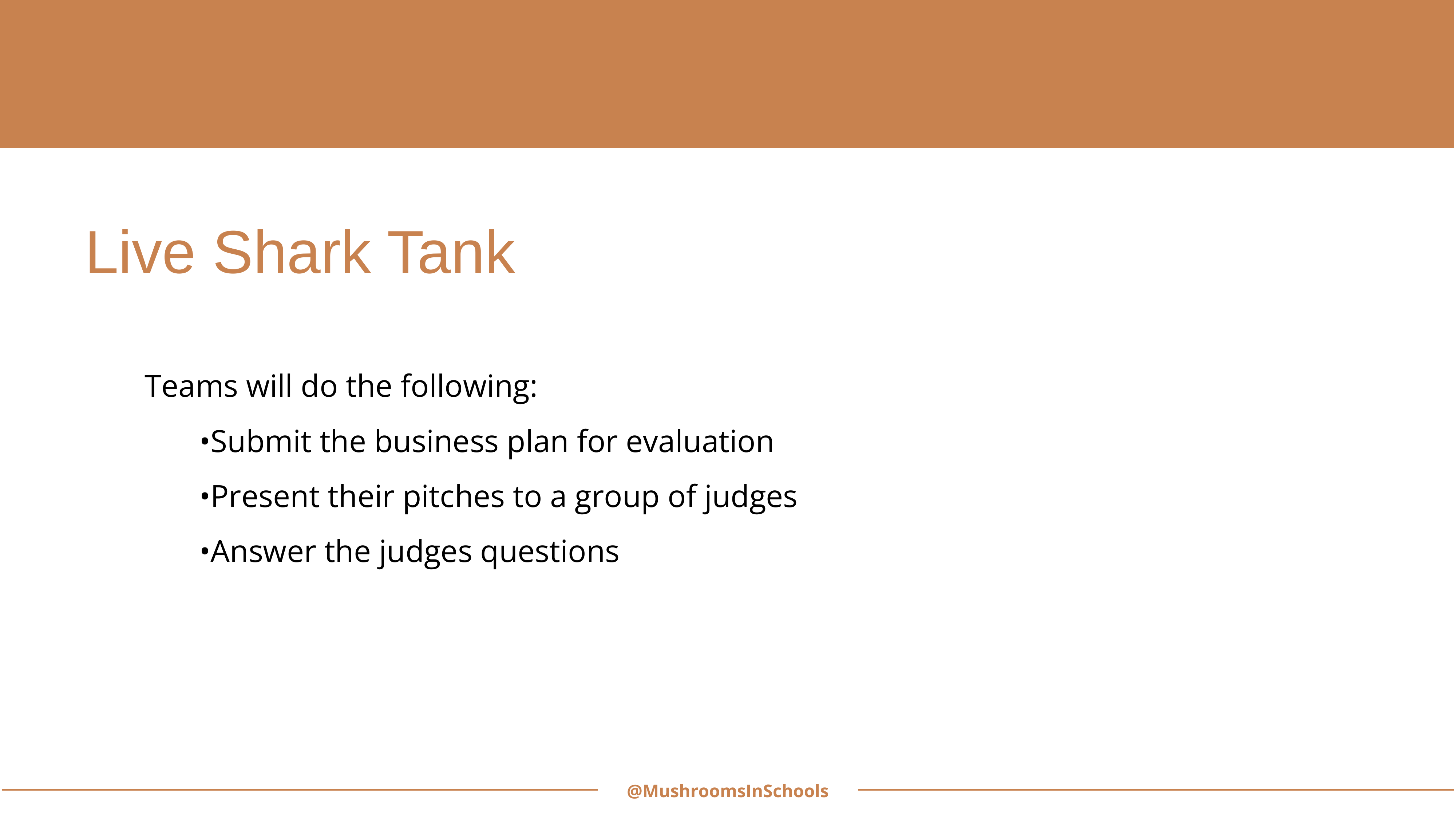

Live Shark Tank
Teams will do the following:
•Submit the business plan for evaluation
•Present their pitches to a group of judges
•Answer the judges questions
@MushroomsInSchools